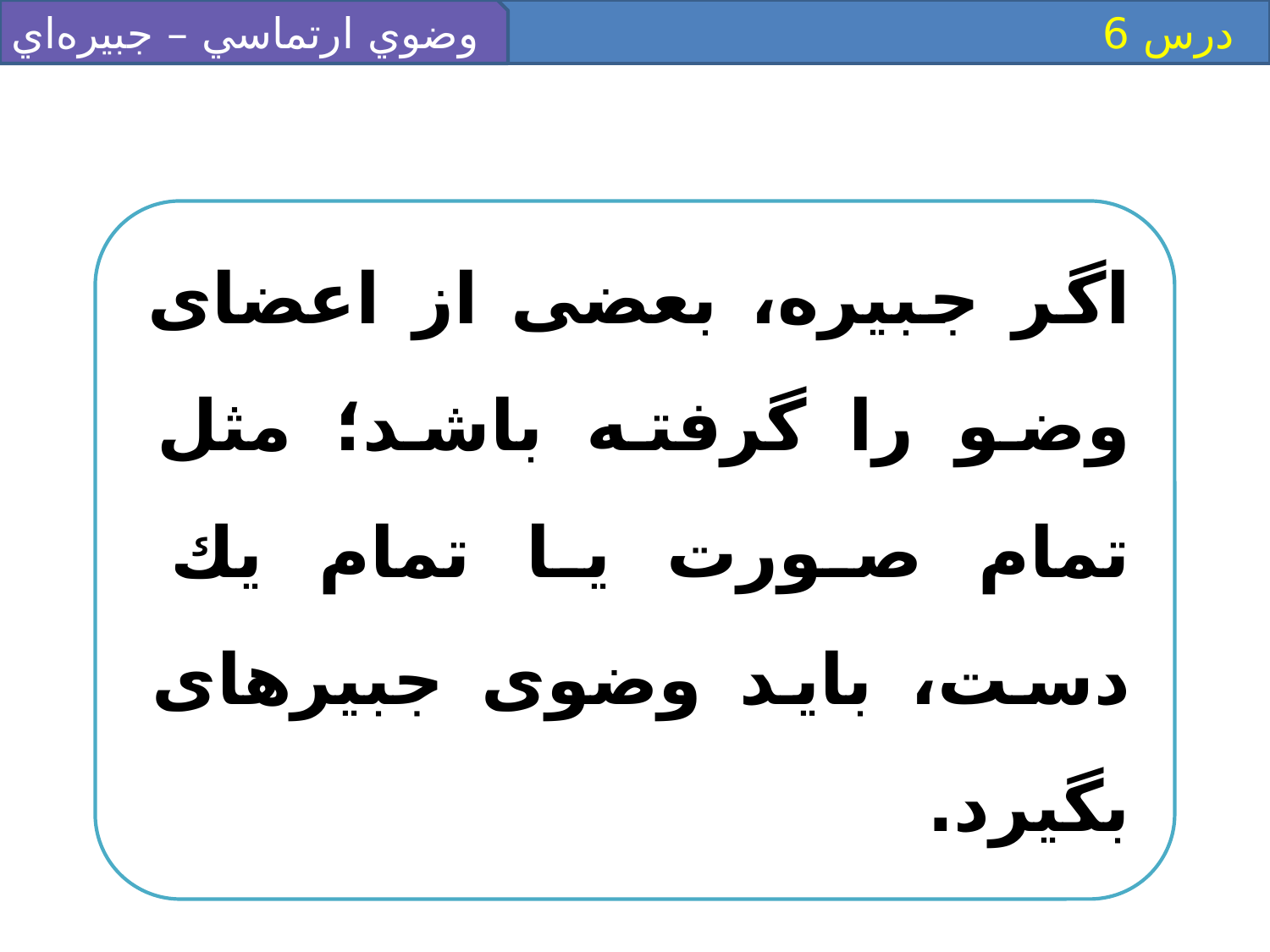

وضوي ارتماسي – جبيره‌اي
 درس 6

اگر جبيره، بعضى از اعضاى وضو را گرفته باشد؛ مثل تمام صورت يا تمام يك دست، بايد وضوى جبيره‏اى بگيرد.